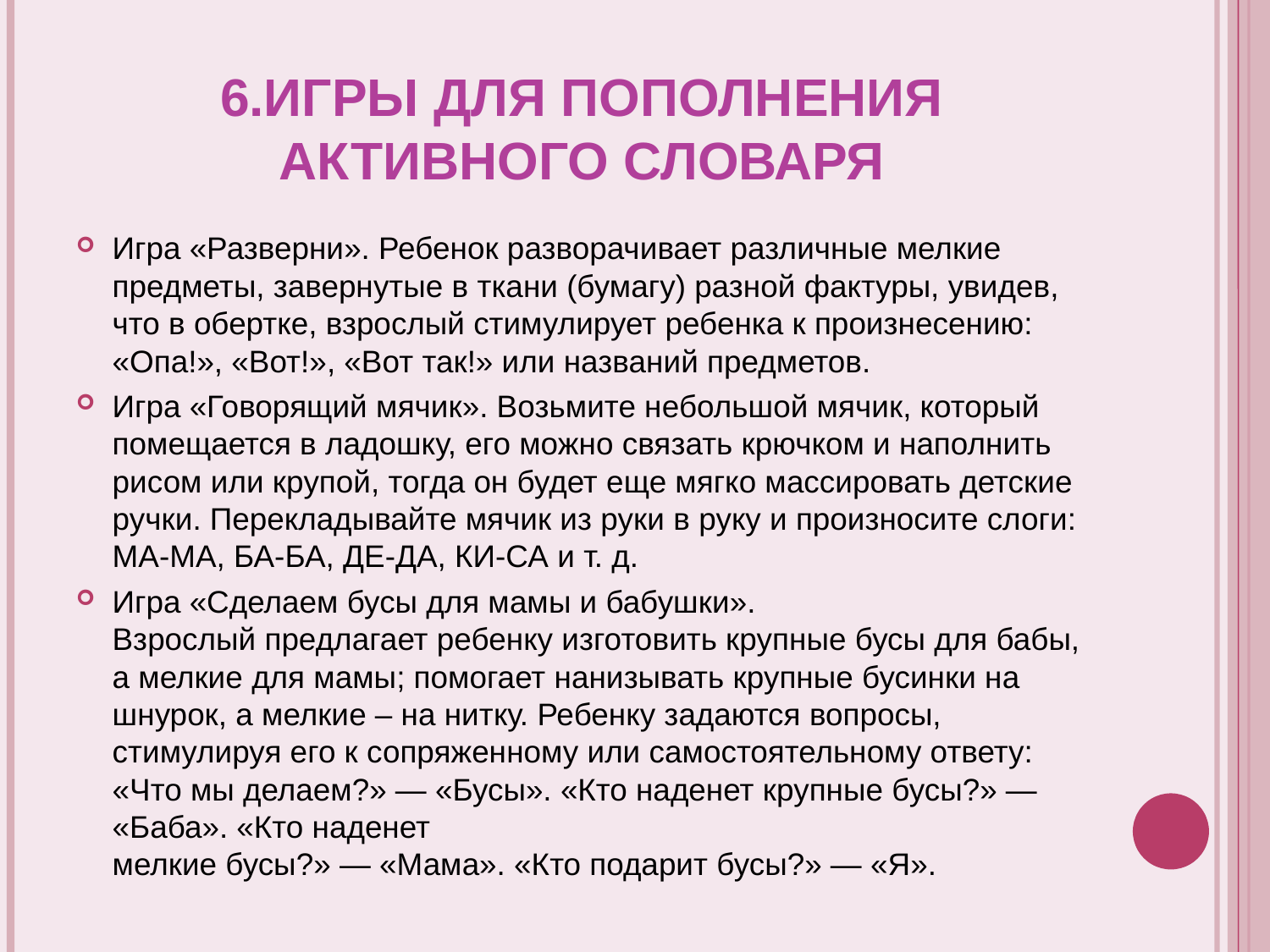

# 6.Игры для пополнения активного словаря
Игра «Разверни». Ребенок разворачивает различные мелкие предметы, завернутые в ткани (бумагу) разной фактуры, увидев, что в обертке, взрослый стимулирует ребенка к произнесению: «Опа!», «Вот!», «Вот так!» или названий предметов.
Игра «Говорящий мячик». Возьмите небольшой мячик, который помещается в ладошку, его можно связать крючком и наполнить рисом или крупой, тогда он будет еще мягко массировать детские ручки. Перекладывайте мячик из руки в руку и произносите слоги: МА-МА, БА-БА, ДЕ-ДА, КИ-СА и т. д.
Игра «Сделаем бусы для мамы и бабушки».
Взрослый предлагает ребенку изготовить крупные бусы для бабы, а мелкие для мамы; помогает нанизывать крупные бусинки на шнурок, а мелкие – на нитку. Ребенку задаются вопросы, стимулируя его к сопряженному или самостоятельному ответу: «Что мы делаем?» — «Бусы». «Кто наденет крупные бусы?» — «Баба». «Кто наденет
мелкие бусы?» — «Мама». «Кто подарит бусы?» — «Я».